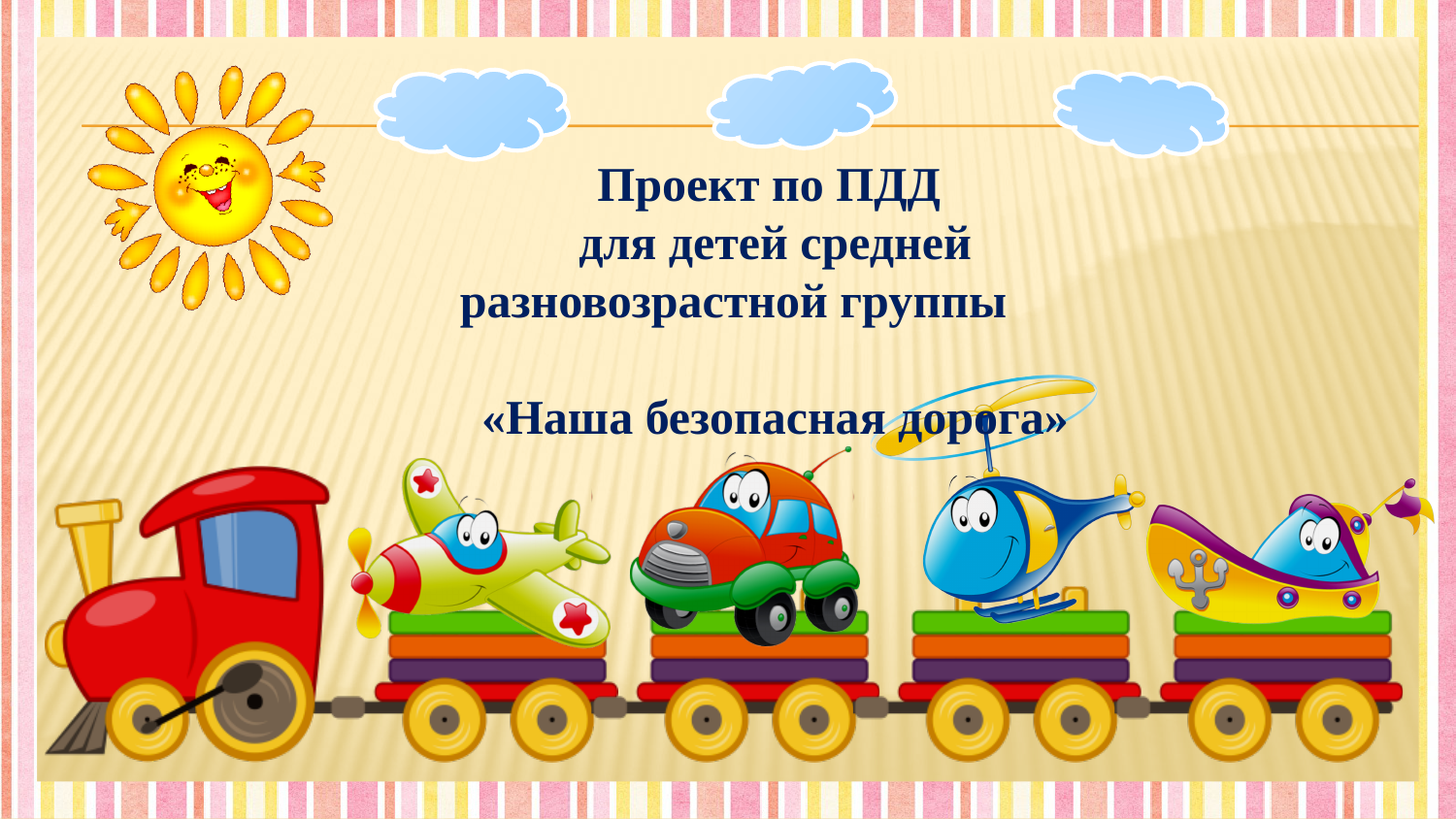

Проект по ПДД
для детей средней разновозрастной группы

 «Наша безопасная дорога»